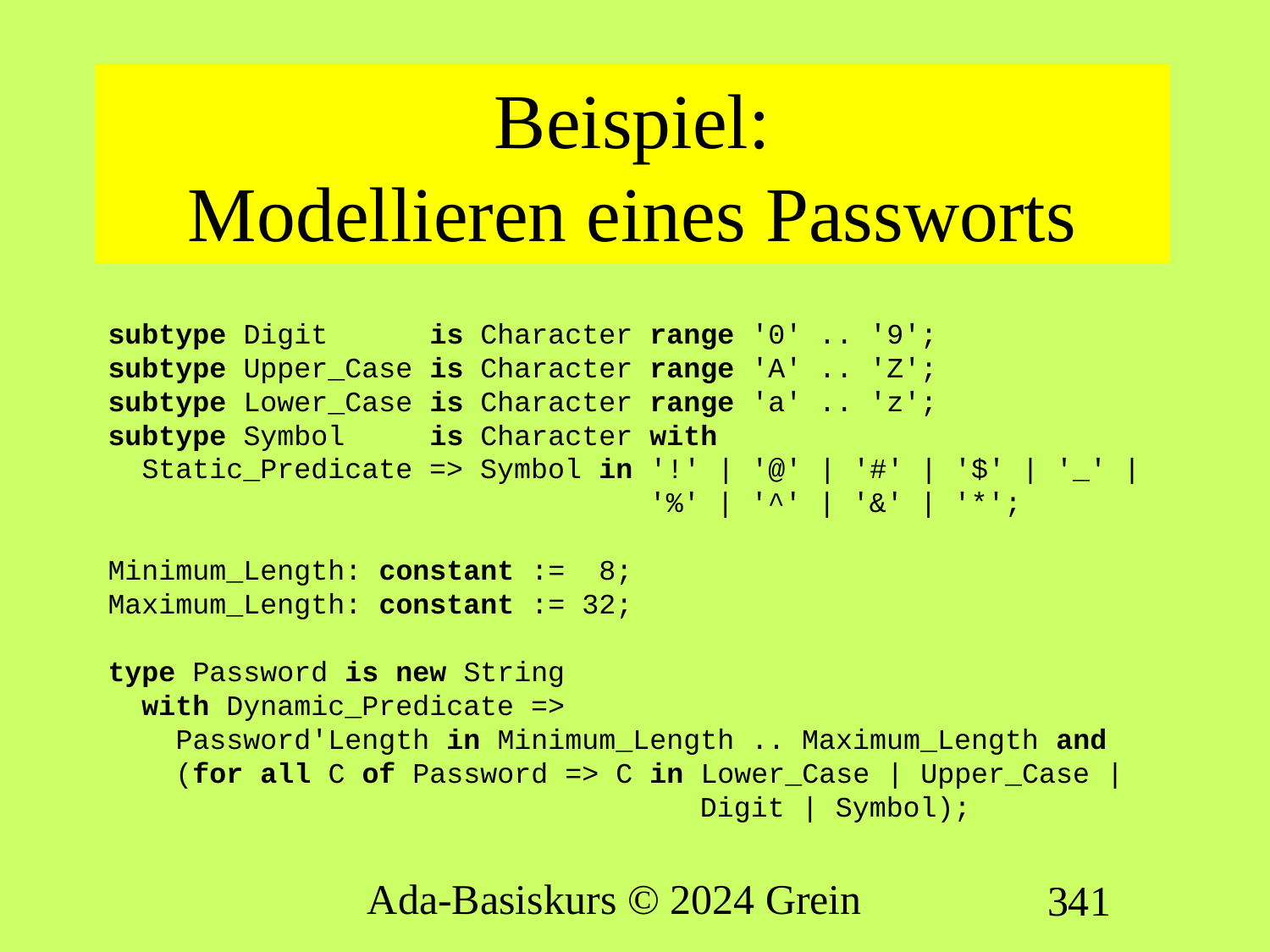

# Beispiel: Modellieren eines Passworts
subtype Digit      is Character range '0' .. '9';
subtype Upper_Case is Character range 'A' .. 'Z';
subtype Lower_Case is Character range 'a' .. 'z';
subtype Symbol     is Character with
  Static_Predicate => Symbol in '!' | '@' | '#' | '$' | '_' |
                                '%' | '^' | '&' | '*';
Minimum_Length: constant :=  8;
Maximum_Length: constant := 32;
type Password is new String
  with Dynamic_Predicate =>
    Password'Length in Minimum_Length .. Maximum_Length and
    (for all C of Password => C in Lower_Case | Upper_Case |
                                   Digit | Symbol);
Ada-Basiskurs © 2024 Grein
341